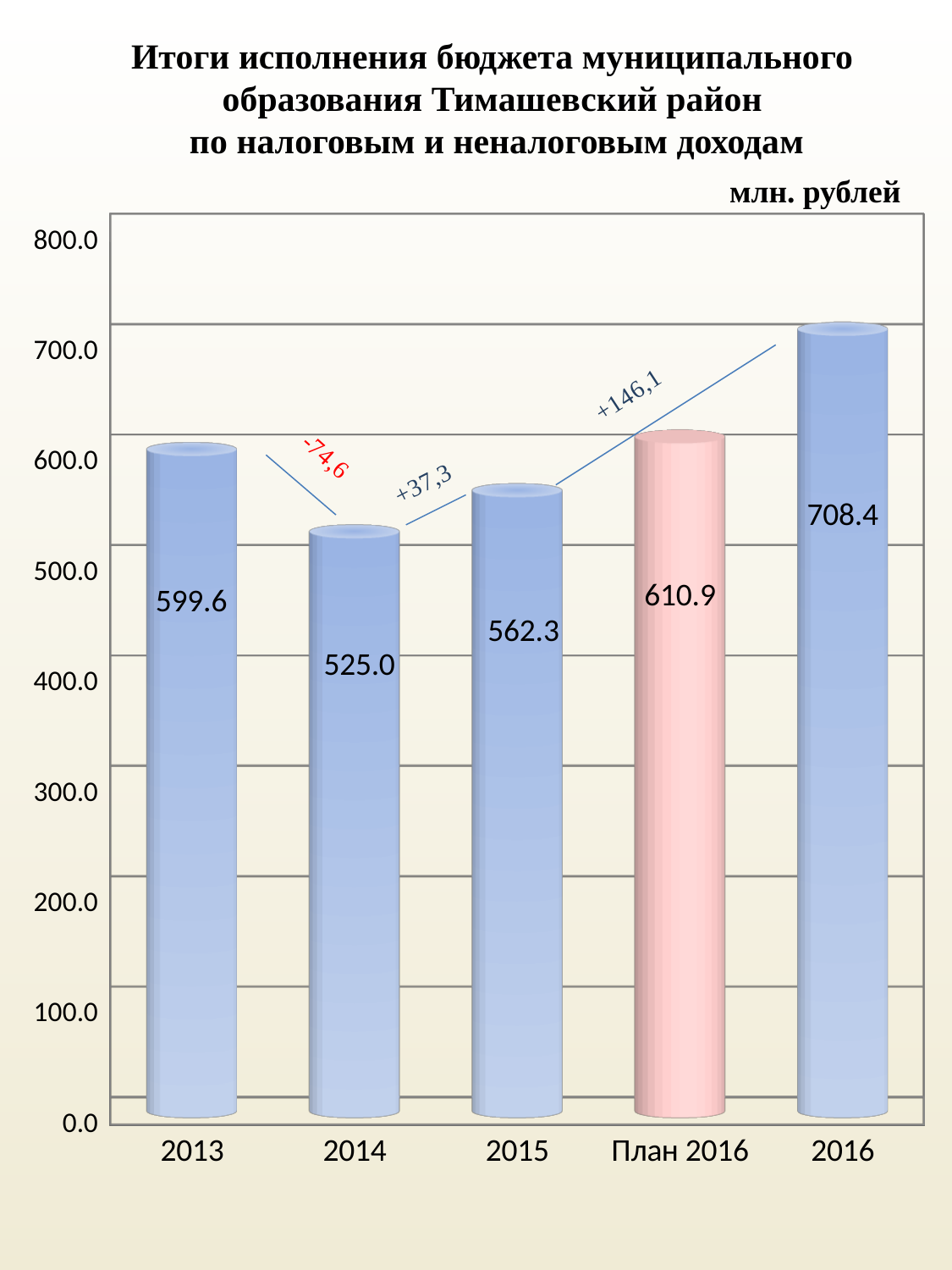

# Итоги исполнения бюджета муниципального образования Тимашевский район по налоговым и неналоговым доходам
млн. рублей

[unsupported chart]